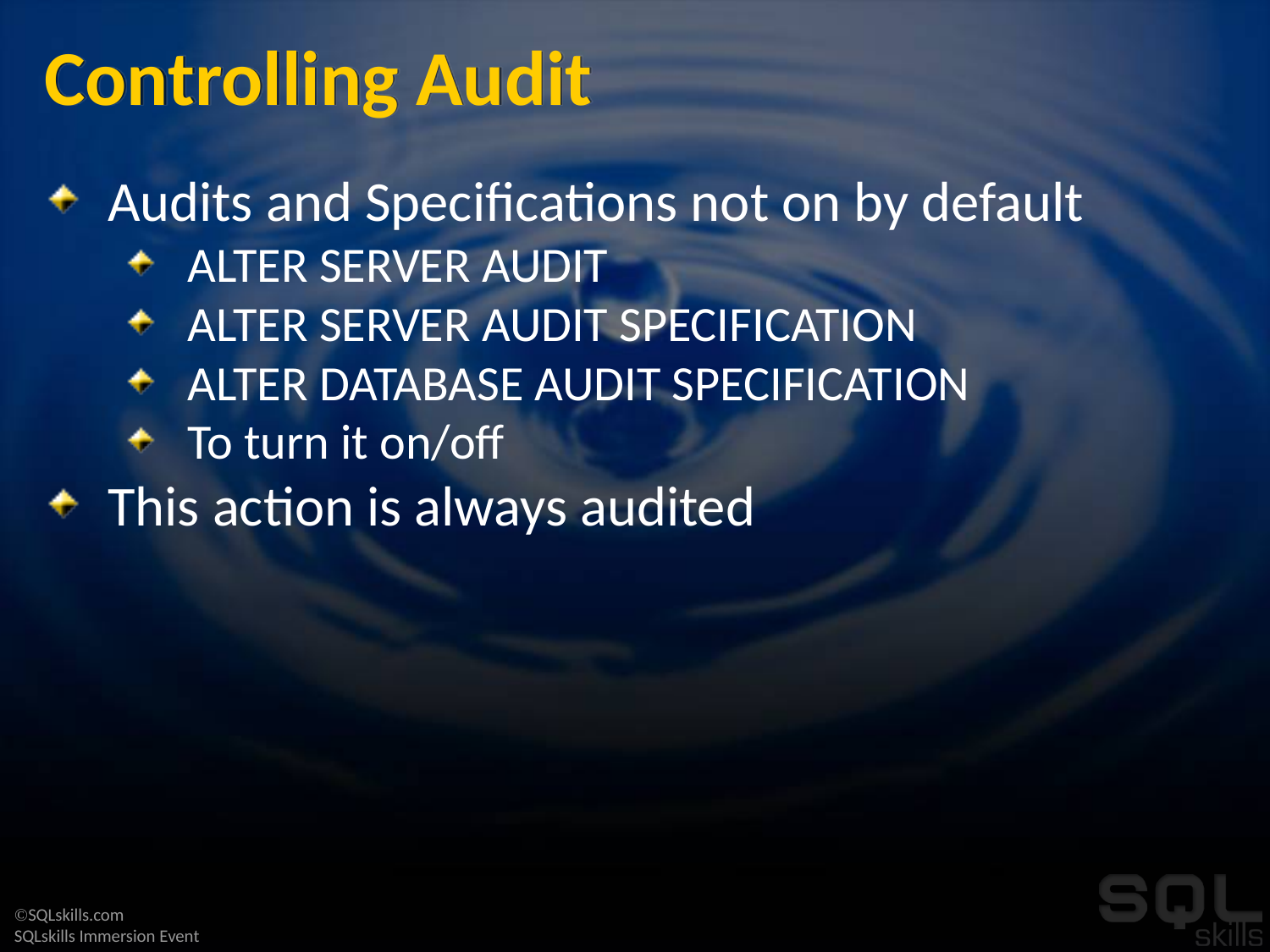

# Controlling Audit
Audits and Specifications not on by default
ALTER SERVER AUDIT
ALTER SERVER AUDIT SPECIFICATION
ALTER DATABASE AUDIT SPECIFICATION
To turn it on/off
This action is always audited